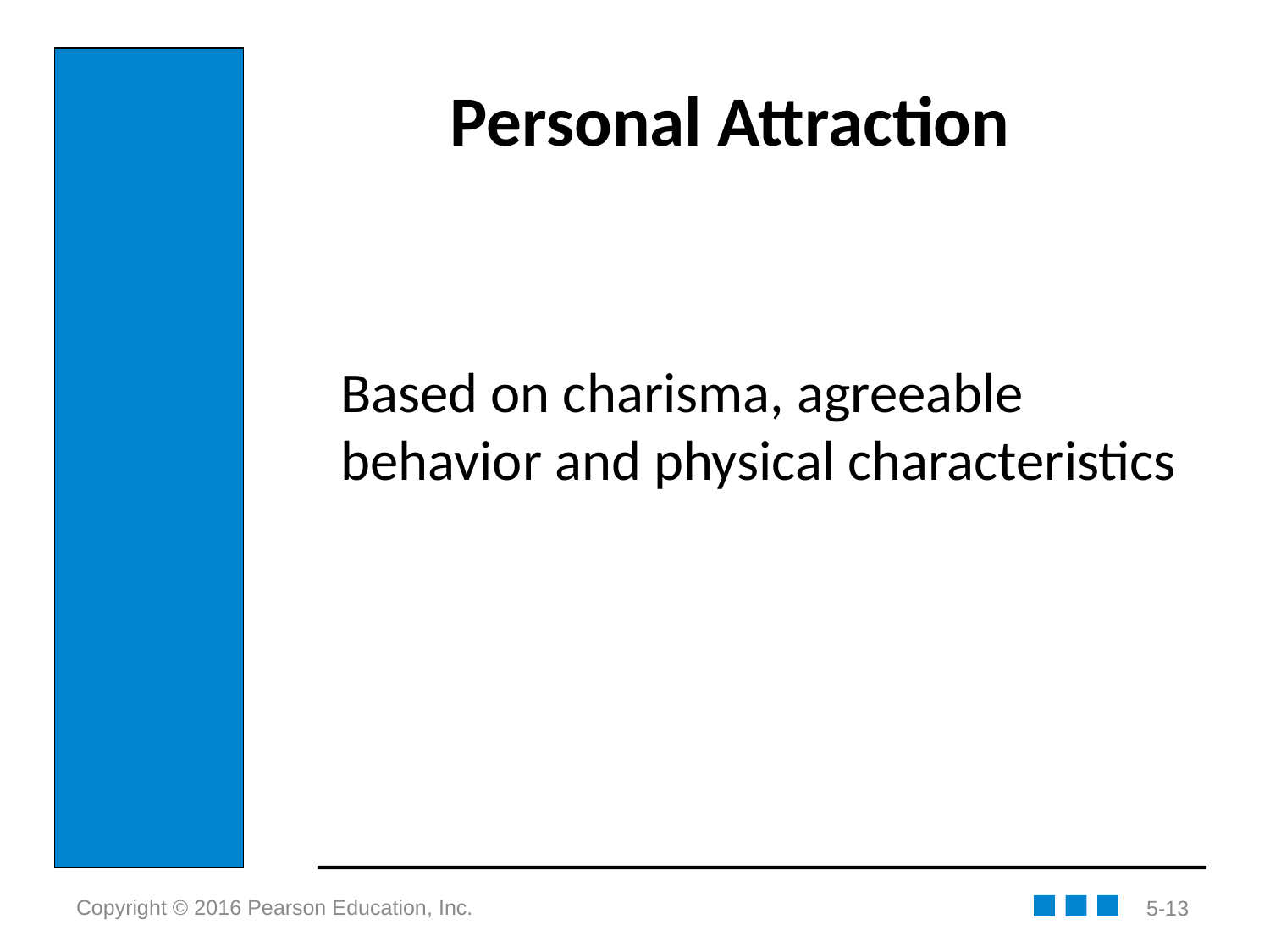

# Personal Attraction

Based on charisma, agreeable behavior and physical characteristics

5-13
Copyright © 2016 Pearson Education, Inc.